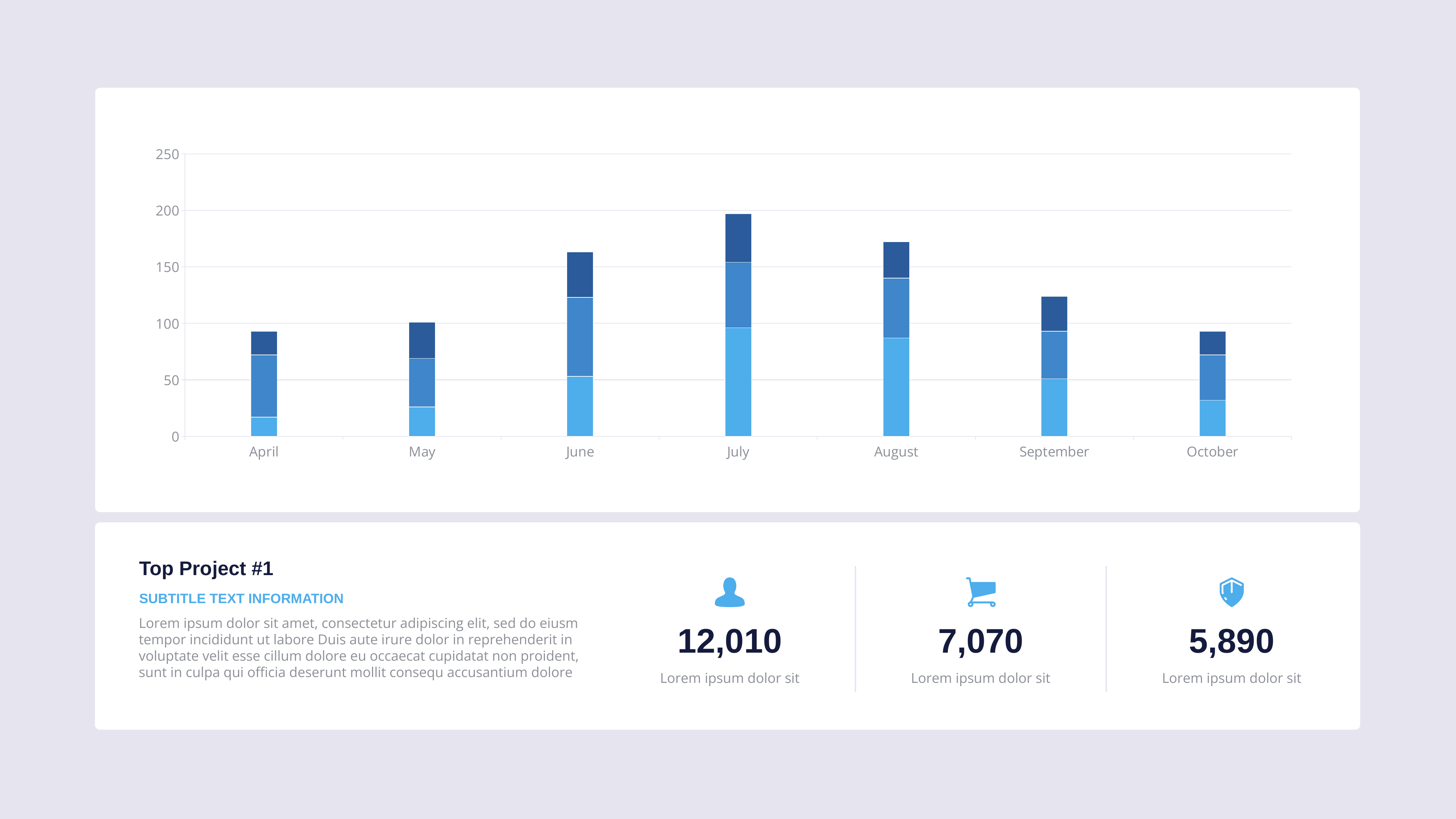

### Chart

| Category | Category 1 | Category 2 | Category 3 |
|---|---|---|---|
| April | 17.0 | 55.0 | 21.0 |
| May | 26.0 | 43.0 | 32.0 |
| June | 53.0 | 70.0 | 40.0 |
| July | 96.0 | 58.0 | 43.0 |
| August | 87.0 | 53.0 | 32.0 |
| September | 51.0 | 42.0 | 31.0 |
| October | 32.0 | 40.0 | 21.0 |
Top Project #1

Subtitle text information
Lorem ipsum dolor sit amet, consectetur adipiscing elit, sed do eiusm tempor incididunt ut labore Duis aute irure dolor in reprehenderit in voluptate velit esse cillum dolore eu occaecat cupidatat non proident, sunt in culpa qui officia deserunt mollit consequ accusantium dolore
12,010
7,070
5,890
Lorem ipsum dolor sit
Lorem ipsum dolor sit
Lorem ipsum dolor sit